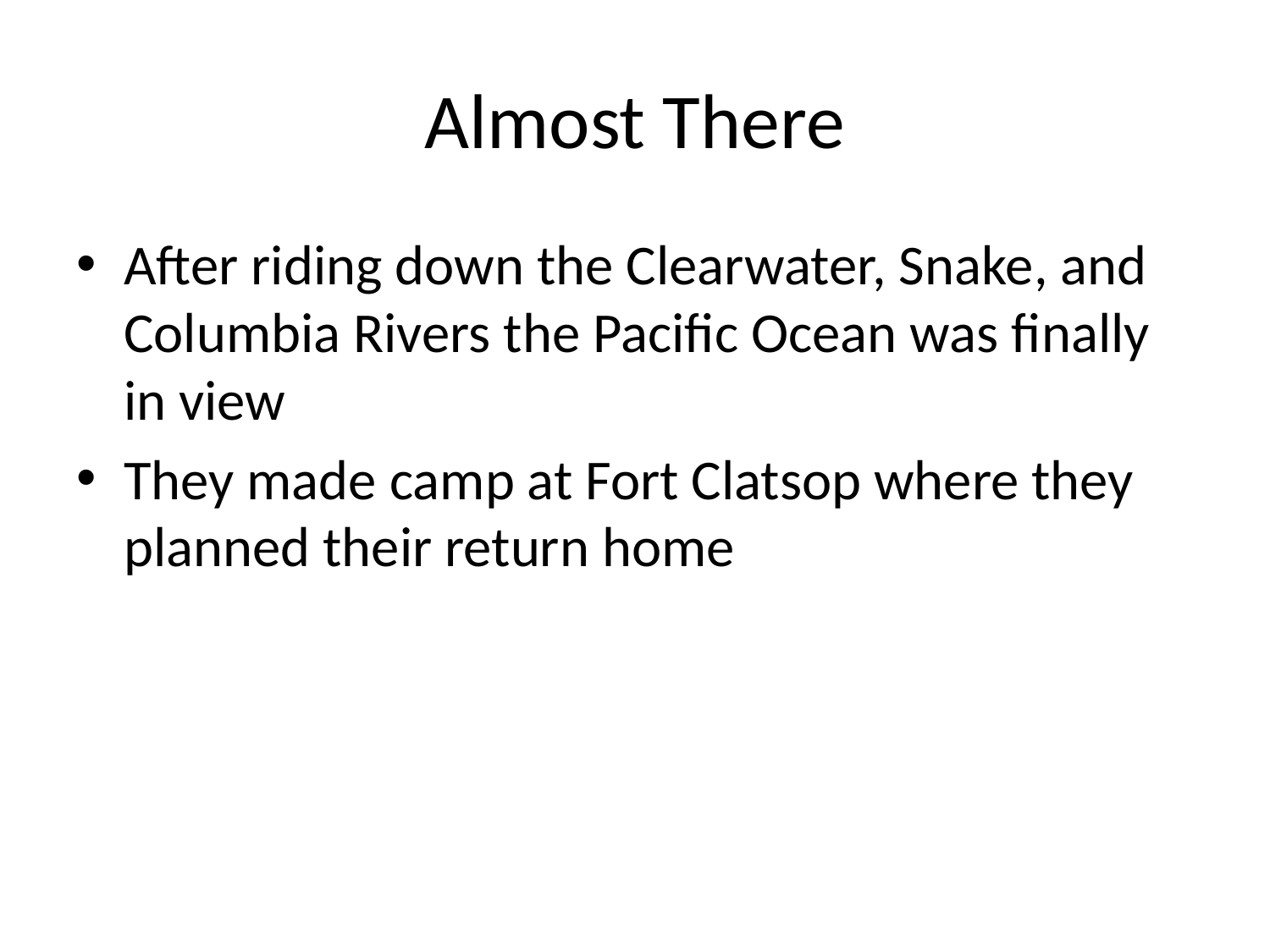

# Almost There
After riding down the Clearwater, Snake, and Columbia Rivers the Pacific Ocean was finally in view
They made camp at Fort Clatsop where they planned their return home